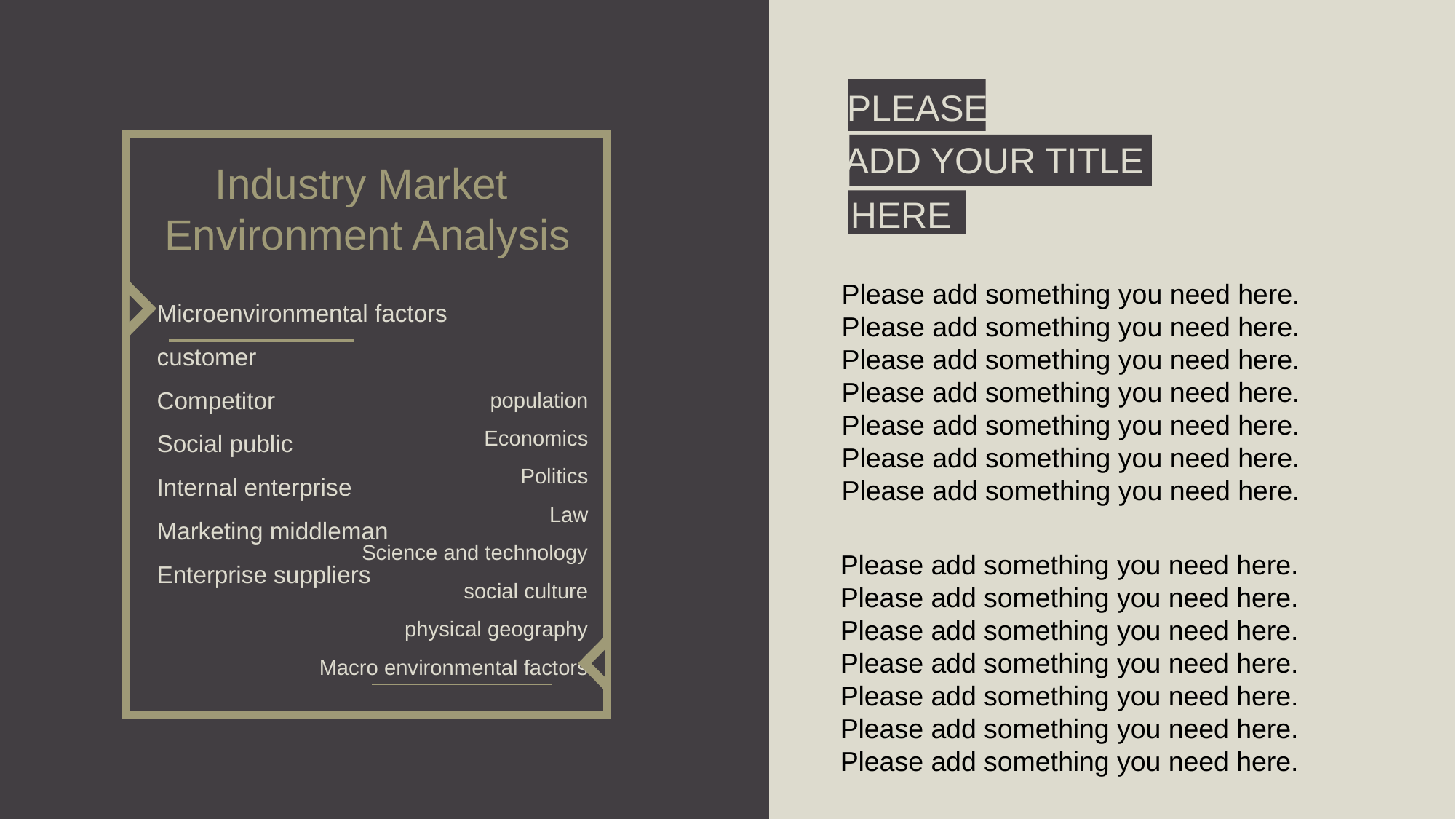

PLEASE

ADD YOUR TITLE

Industry Market
Environment Analysis
HERE

Please add something you need here. Please add something you need here.
Please add something you need here.
Please add something you need here. Please add something you need here.
Please add something you need here. Please add something you need here.
Microenvironmental factors
customer
Competitor
Social public
Internal enterprise
Marketing middleman
Enterprise suppliers

population
Economics
Politics
Law
Science and technology
social culture
physical geography
Macro environmental factors
Please add something you need here. Please add something you need here.
Please add something you need here.
Please add something you need here. Please add something you need here.
Please add something you need here. Please add something you need here.